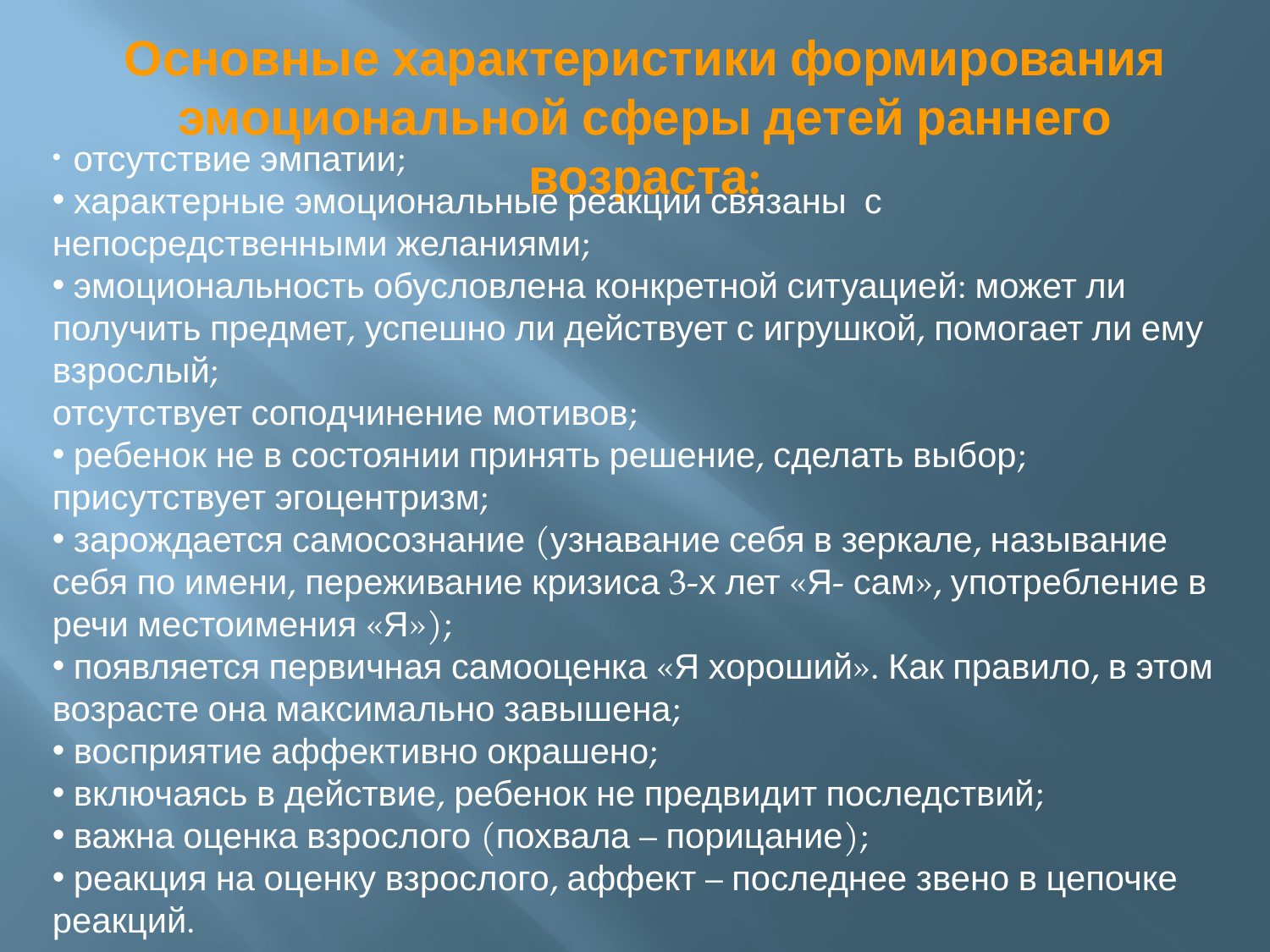

Основные характеристики формирования эмоциональной сферы детей раннего возраста:

  отсутствие эмпатии;
 характерные эмоциональные реакции связаны  с непосредственными желаниями;
 эмоциональность обусловлена конкретной ситуацией: может ли получить предмет, успешно ли действует с игрушкой, помогает ли ему взрослый;
отсутствует соподчинение мотивов;
 ребенок не в состоянии принять решение, сделать выбор;
присутствует эгоцентризм;
 зарождается самосознание (узнавание себя в зеркале, называние себя по имени, переживание кризиса 3-х лет «Я- сам», употребление в речи местоимения «Я»);
 появляется первичная самооценка «Я хороший». Как правило, в этом возрасте она максимально завышена;
 восприятие аффективно окрашено;
 включаясь в действие, ребенок не предвидит последствий;
 важна оценка взрослого (похвала – порицание);
 реакция на оценку взрослого, аффект – последнее звено в цепочке реакций.